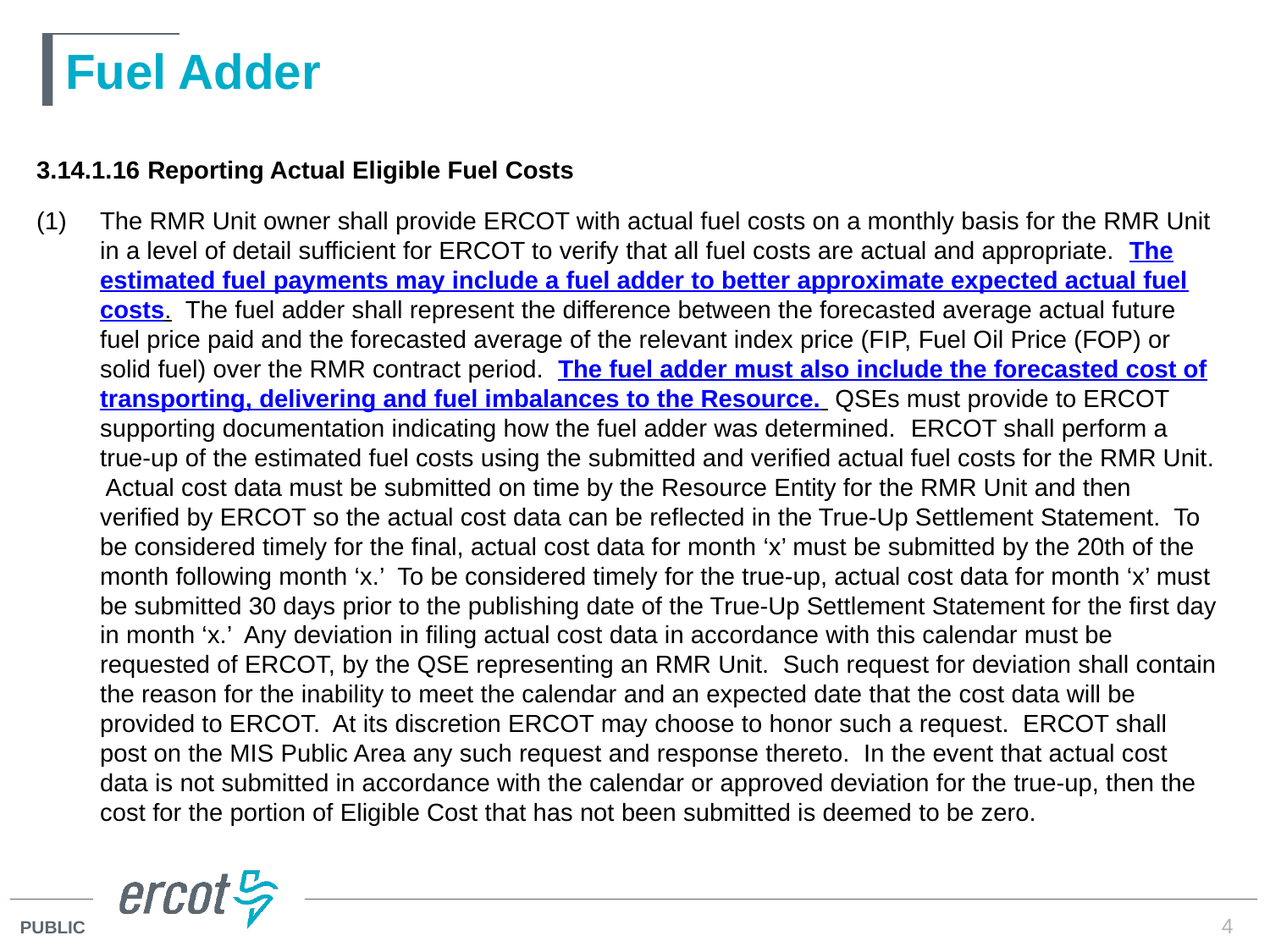

# Fuel Adder
3.14.1.16	Reporting Actual Eligible Fuel Costs
(1)	The RMR Unit owner shall provide ERCOT with actual fuel costs on a monthly basis for the RMR Unit in a level of detail sufficient for ERCOT to verify that all fuel costs are actual and appropriate.  The estimated fuel payments may include a fuel adder to better approximate expected actual fuel costs.  The fuel adder shall represent the difference between the forecasted average actual future fuel price paid and the forecasted average of the relevant index price (FIP, Fuel Oil Price (FOP) or solid fuel) over the RMR contract period.  The fuel adder must also include the forecasted cost of transporting, delivering and fuel imbalances to the Resource.  QSEs must provide to ERCOT supporting documentation indicating how the fuel adder was determined.  ERCOT shall perform a true-up of the estimated fuel costs using the submitted and verified actual fuel costs for the RMR Unit.  Actual cost data must be submitted on time by the Resource Entity for the RMR Unit and then verified by ERCOT so the actual cost data can be reflected in the True-Up Settlement Statement.  To be considered timely for the final, actual cost data for month ‘x’ must be submitted by the 20th of the month following month ‘x.’  To be considered timely for the true-up, actual cost data for month ‘x’ must be submitted 30 days prior to the publishing date of the True-Up Settlement Statement for the first day in month ‘x.’  Any deviation in filing actual cost data in accordance with this calendar must be requested of ERCOT, by the QSE representing an RMR Unit.  Such request for deviation shall contain the reason for the inability to meet the calendar and an expected date that the cost data will be provided to ERCOT.  At its discretion ERCOT may choose to honor such a request.  ERCOT shall post on the MIS Public Area any such request and response thereto.  In the event that actual cost data is not submitted in accordance with the calendar or approved deviation for the true-up, then the cost for the portion of Eligible Cost that has not been submitted is deemed to be zero.
4